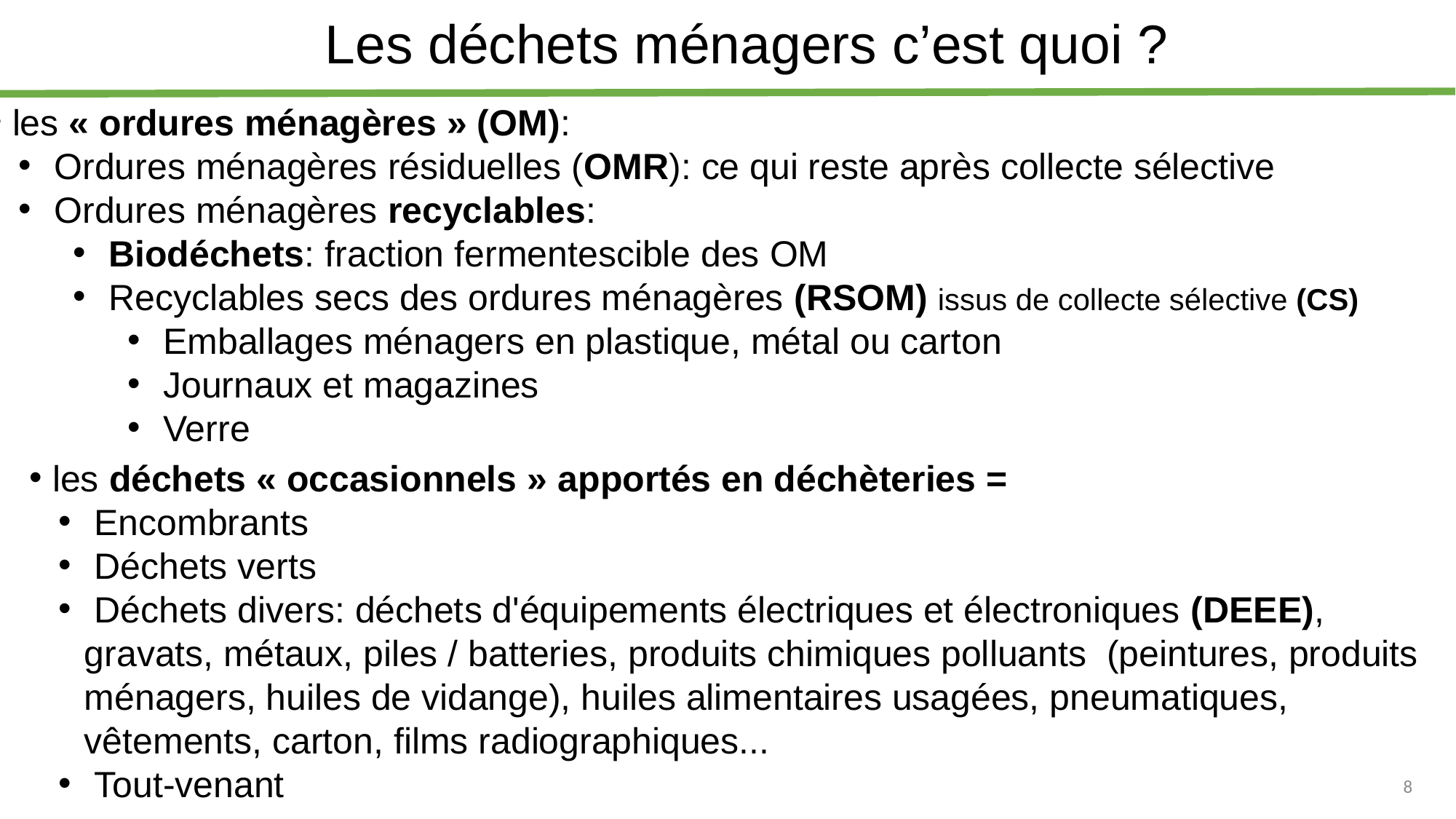

# Les déchets ménagers c’est quoi ?
 les « ordures ménagères » (OM):
 Ordures ménagères résiduelles (OMR): ce qui reste après collecte sélective
 Ordures ménagères recyclables:
 Biodéchets: fraction fermentescible des OM
 Recyclables secs des ordures ménagères (RSOM) issus de collecte sélective (CS)
 Emballages ménagers en plastique, métal ou carton
 Journaux et magazines
 Verre
 les déchets « occasionnels » apportés en déchèteries =
 Encombrants
 Déchets verts
 Déchets divers: déchets d'équipements électriques et électroniques (DEEE), gravats, métaux, piles / batteries, produits chimiques polluants  (peintures, produits ménagers, huiles de vidange), huiles alimentaires usagées, pneumatiques, vêtements, carton, films radiographiques...
 Tout-venant
8